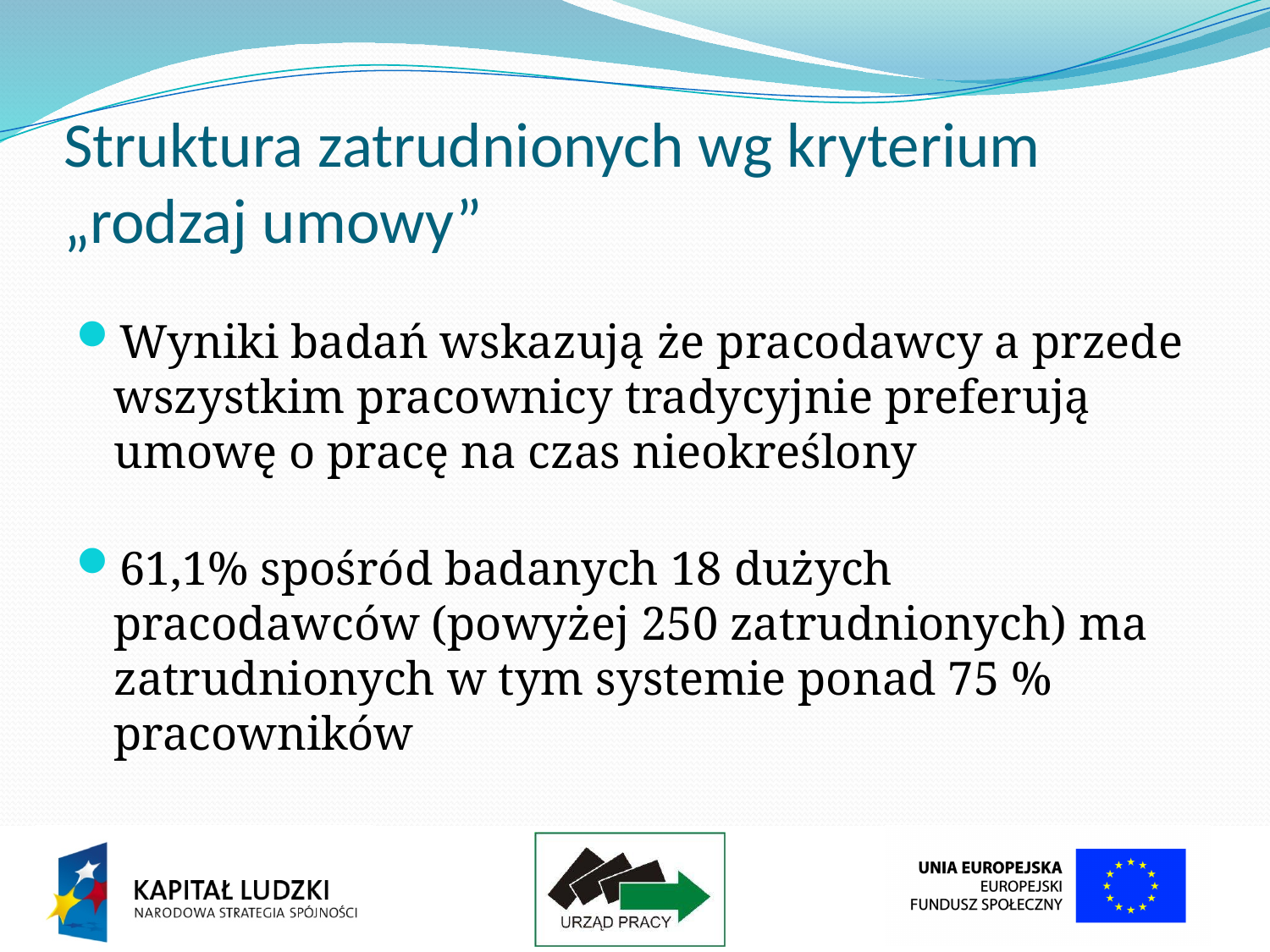

# Struktura zatrudnionych wg kryterium „rodzaj umowy”
Wyniki badań wskazują że pracodawcy a przede wszystkim pracownicy tradycyjnie preferują umowę o pracę na czas nieokreślony
61,1% spośród badanych 18 dużych pracodawców (powyżej 250 zatrudnionych) ma zatrudnionych w tym systemie ponad 75 % pracowników